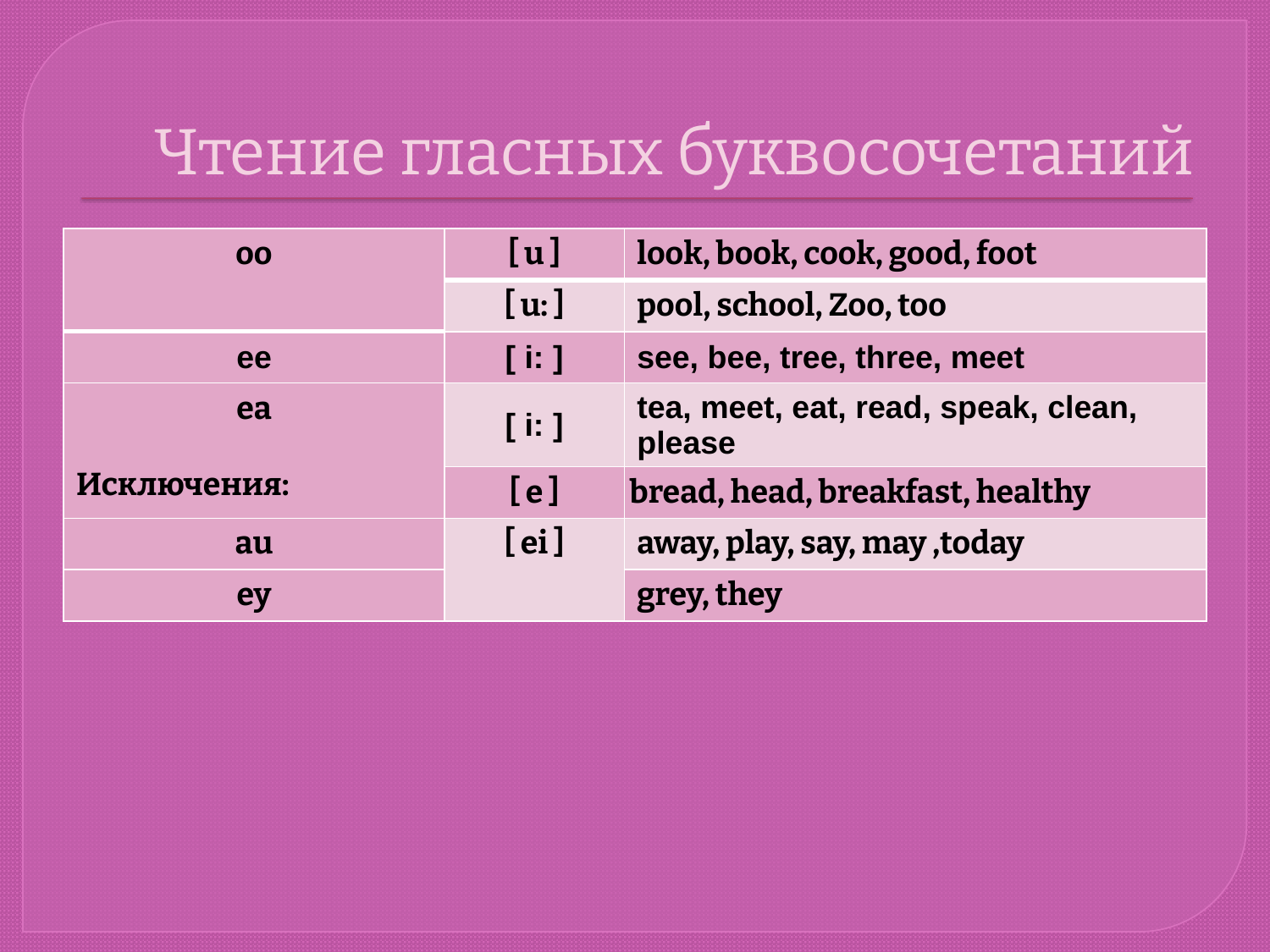

# Чтение гласных буквосочетаний
| oo | [ u ] | look, book, cook, good, foot |
| --- | --- | --- |
|  | [ u: ] | pool, school, Zoo, too |
| ee | [ i: ] | see, bee, tree, three, meet |
| ea Исключения: | [ i: ] | tea, meet, eat, read, speak, clean, please |
|  | [ e ] | bread, head, breakfast, healthy |
| au | [ ei ] | away, play, say, may ,today |
| ey |  | grey, they |